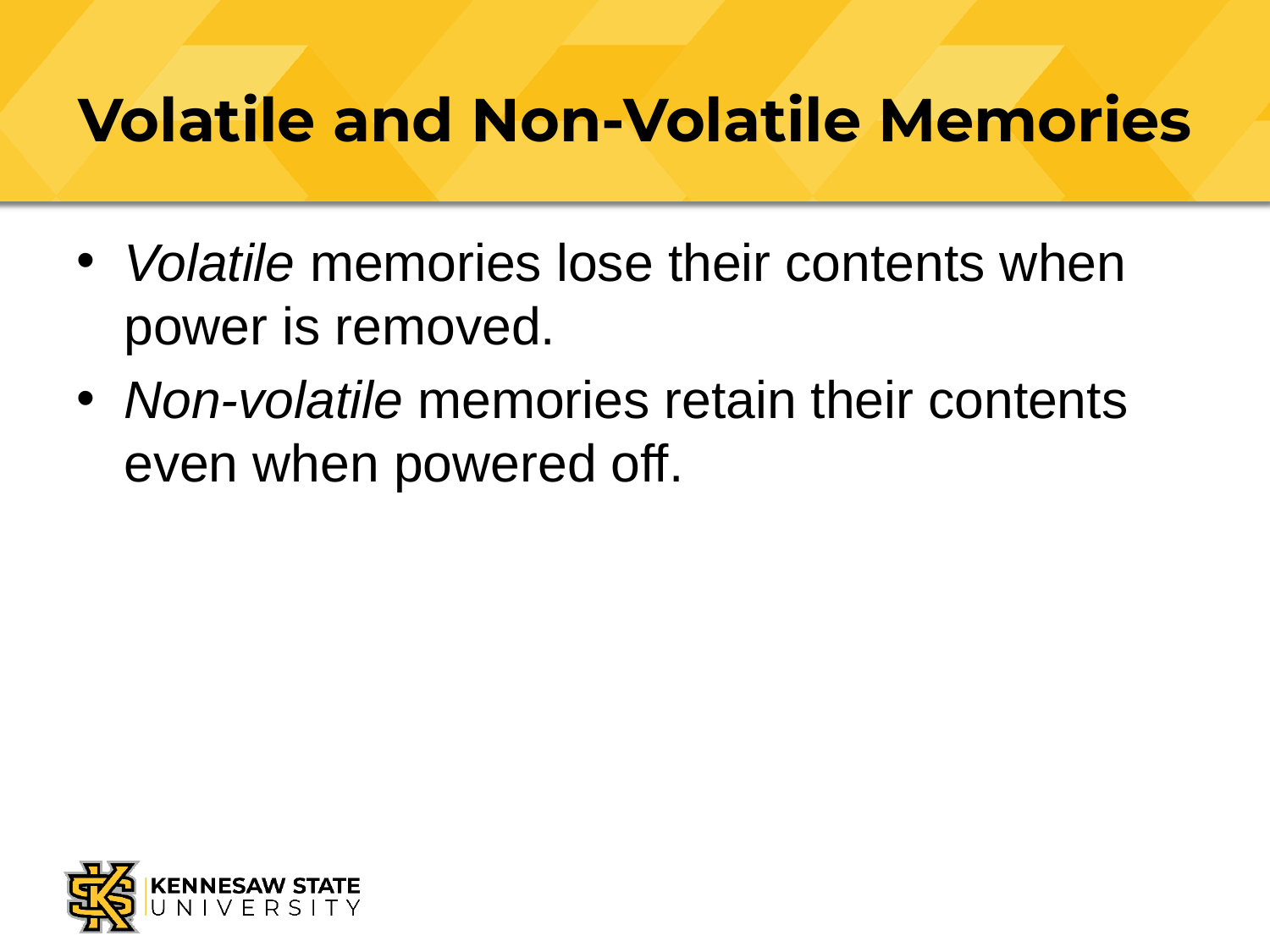

# Volatile and Non-Volatile Memories
Volatile memories lose their contents when power is removed.
Non-volatile memories retain their contents even when powered off.